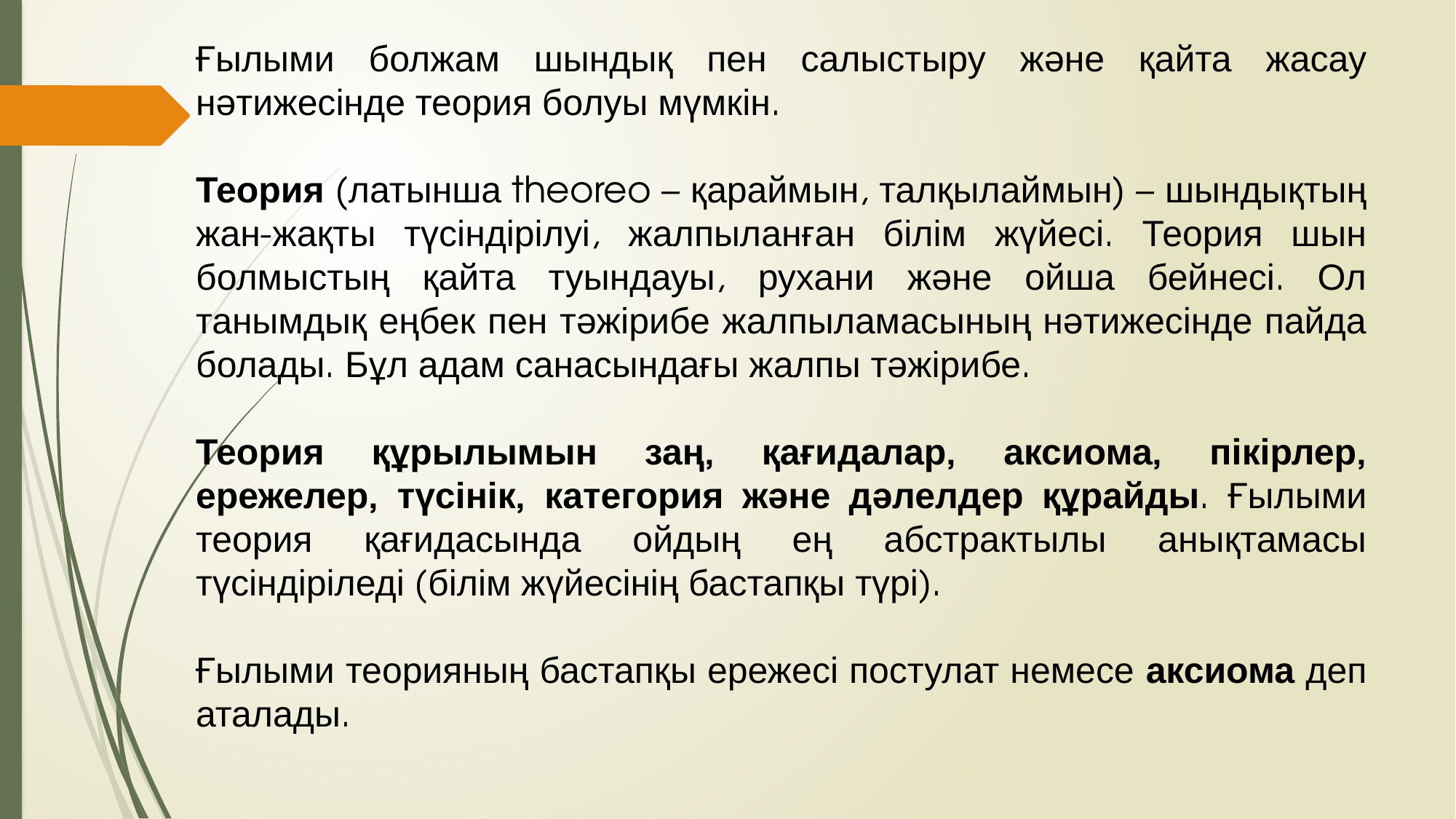

Ғылыми болжам шындық пен салыстыру және қайта жасау нәтижесінде теория болуы мүмкін.

Теория (латынша theoreo – қараймын, талқылаймын) – шындықтың жан-жақты түсіндірілуі, жалпыланған білім жүйесі. Теория шын болмыстың қайта туындауы, рухани және ойша бейнесі. Ол танымдық еңбек пен тәжірибе жалпыламасының нәтижесінде пайда болады. Бұл адам санасындағы жалпы тәжірибе.

Теория құрылымын заң, қағидалар, аксиома, пікірлер, ережелер, түсінік, категория және дәлелдер құрайды. Ғылыми теория қағидасында ойдың ең абстрактылы анықтамасы түсіндіріледі (білім жүйесінің бастапқы түрі).

Ғылыми теорияның бастапқы ережесі постулат немесе аксиома деп аталады.